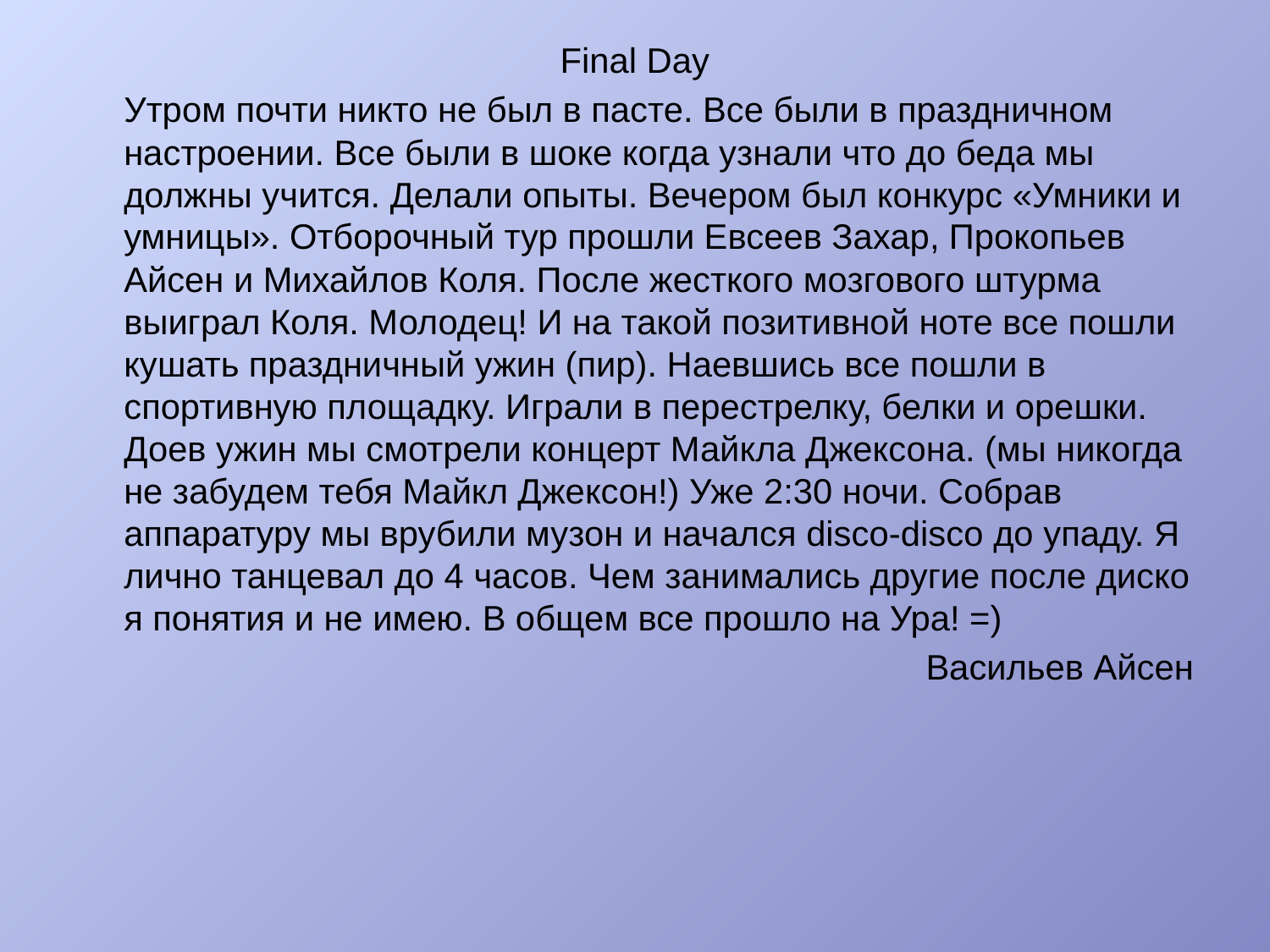

Final Day
	Утром почти никто не был в пасте. Все были в праздничном настроении. Все были в шоке когда узнали что до беда мы должны учится. Делали опыты. Вечером был конкурс «Умники и умницы». Отборочный тур прошли Евсеев Захар, Прокопьев Айсен и Михайлов Коля. После жесткого мозгового штурма выиграл Коля. Молодец! И на такой позитивной ноте все пошли кушать праздничный ужин (пир). Наевшись все пошли в спортивную площадку. Играли в перестрелку, белки и орешки. Доев ужин мы смотрели концерт Майкла Джексона. (мы никогда не забудем тебя Майкл Джексон!) Уже 2:30 ночи. Собрав аппаратуру мы врубили музон и начался disco-disco до упаду. Я лично танцевал до 4 часов. Чем занимались другие после диско я понятия и не имею. В общем все прошло на Ура! =)
Васильев Айсен